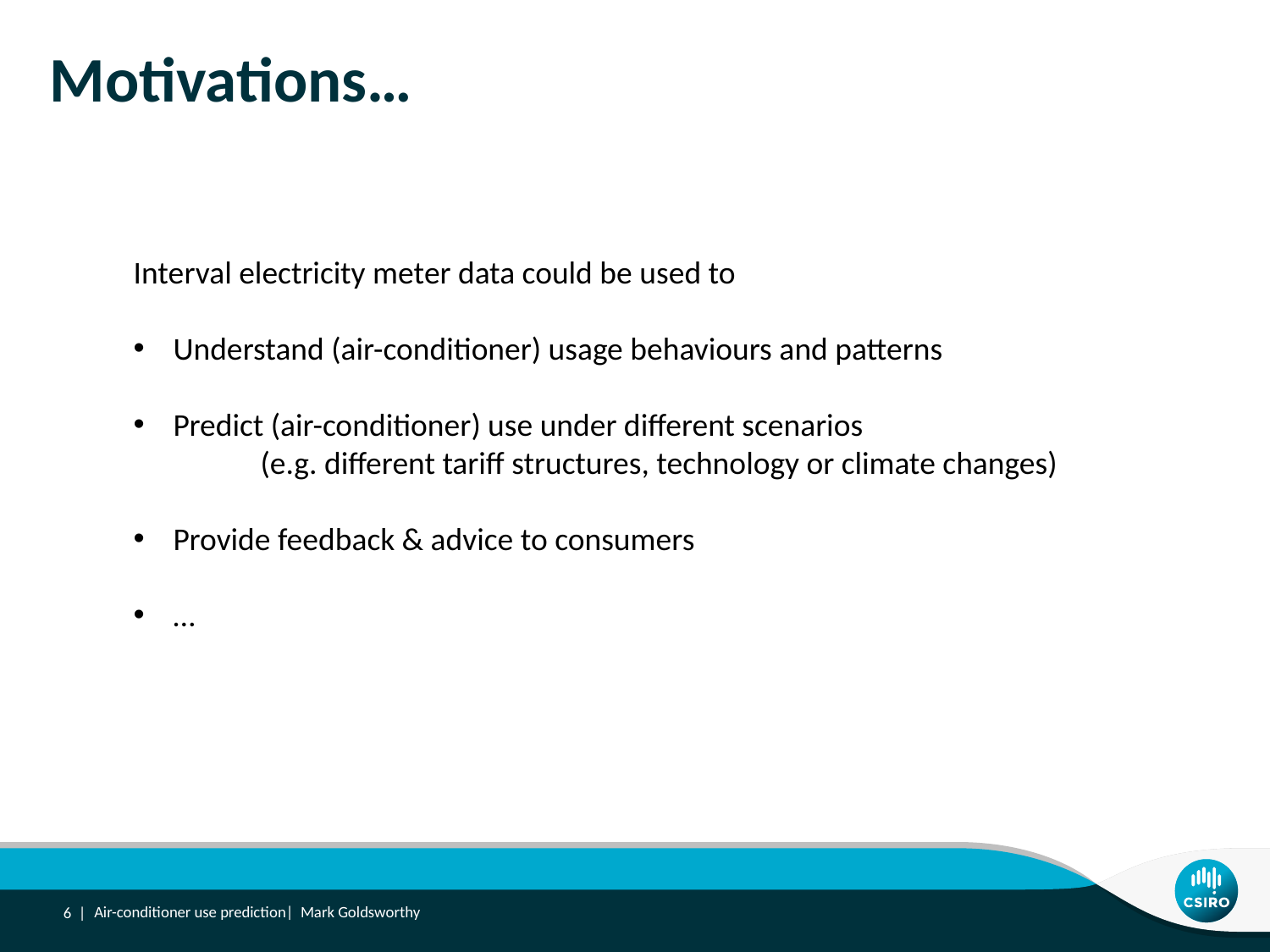

# Motivations…

Interval electricity meter data could be used to

Understand (air-conditioner) usage behaviours and patterns

Predict (air-conditioner) use under different scenarios
	(e.g. different tariff structures, technology or climate changes)

Provide feedback & advice to consumers

…

6  |
Air-conditioner use prediction|  Mark Goldsworthy